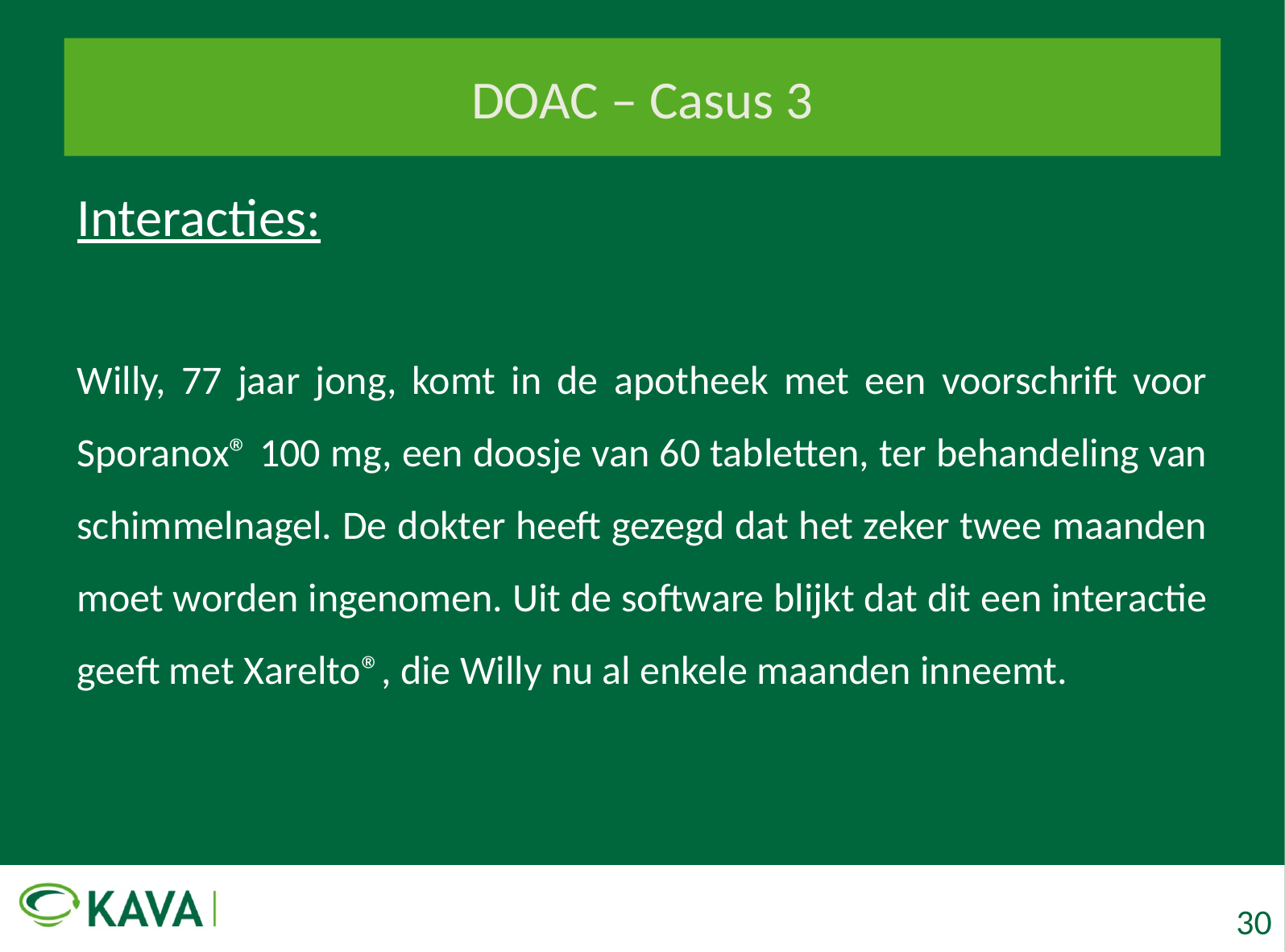

# DOAC – Casus 3
Interacties:

Willy, 77 jaar jong, komt in de apotheek met een voorschrift voor Sporanox® 100 mg, een doosje van 60 tabletten, ter behandeling van schimmelnagel. De dokter heeft gezegd dat het zeker twee maanden moet worden ingenomen. Uit de software blijkt dat dit een interactie geeft met Xarelto®, die Willy nu al enkele maanden inneemt.

30